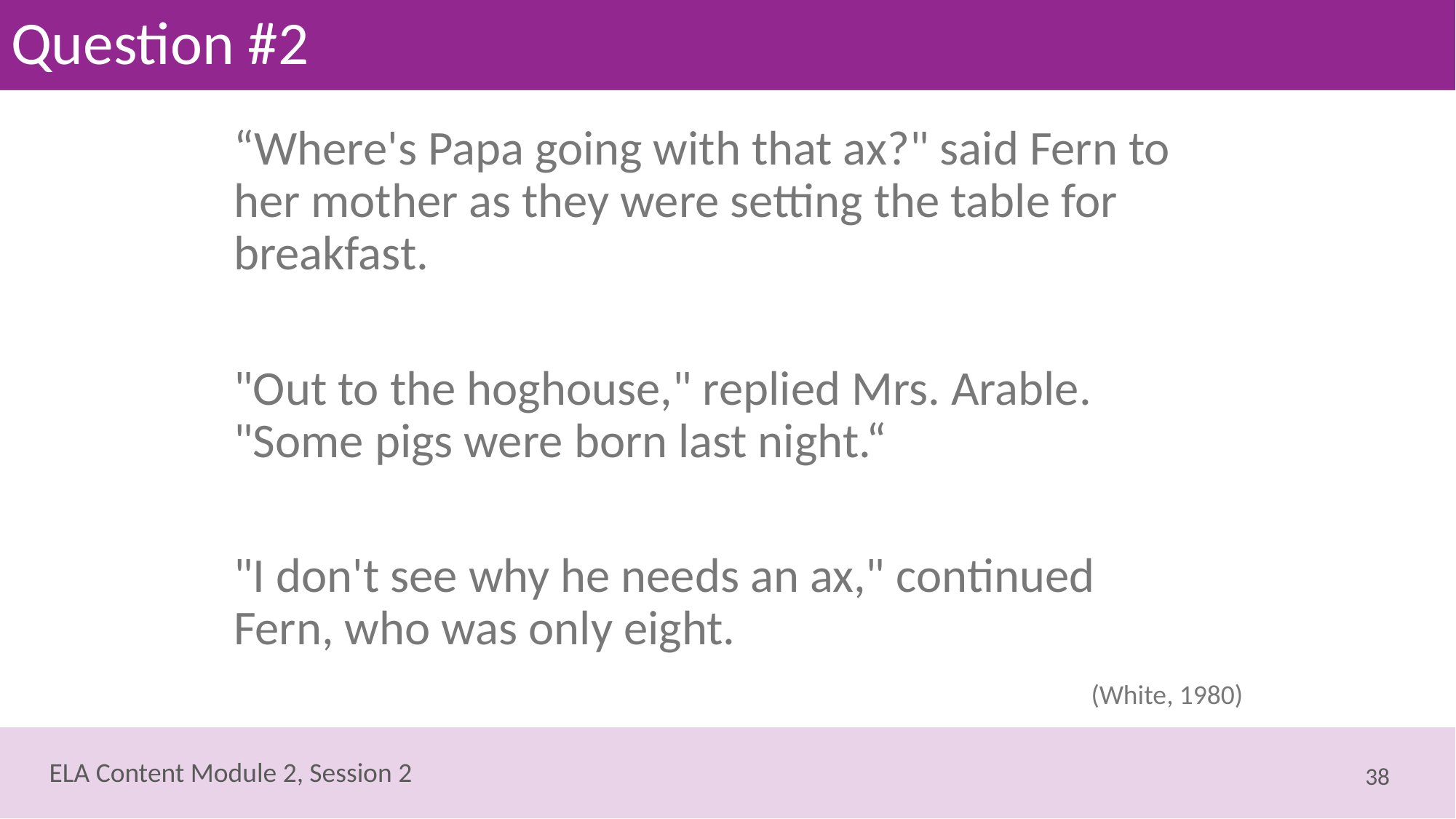

# Question #2
“Where's Papa going with that ax?" said Fern to her mother as they were setting the table for breakfast.

"Out to the hoghouse," replied Mrs. Arable. "Some pigs were born last night.“

"I don't see why he needs an ax," continued Fern, who was only eight.
(White, 1980)
38